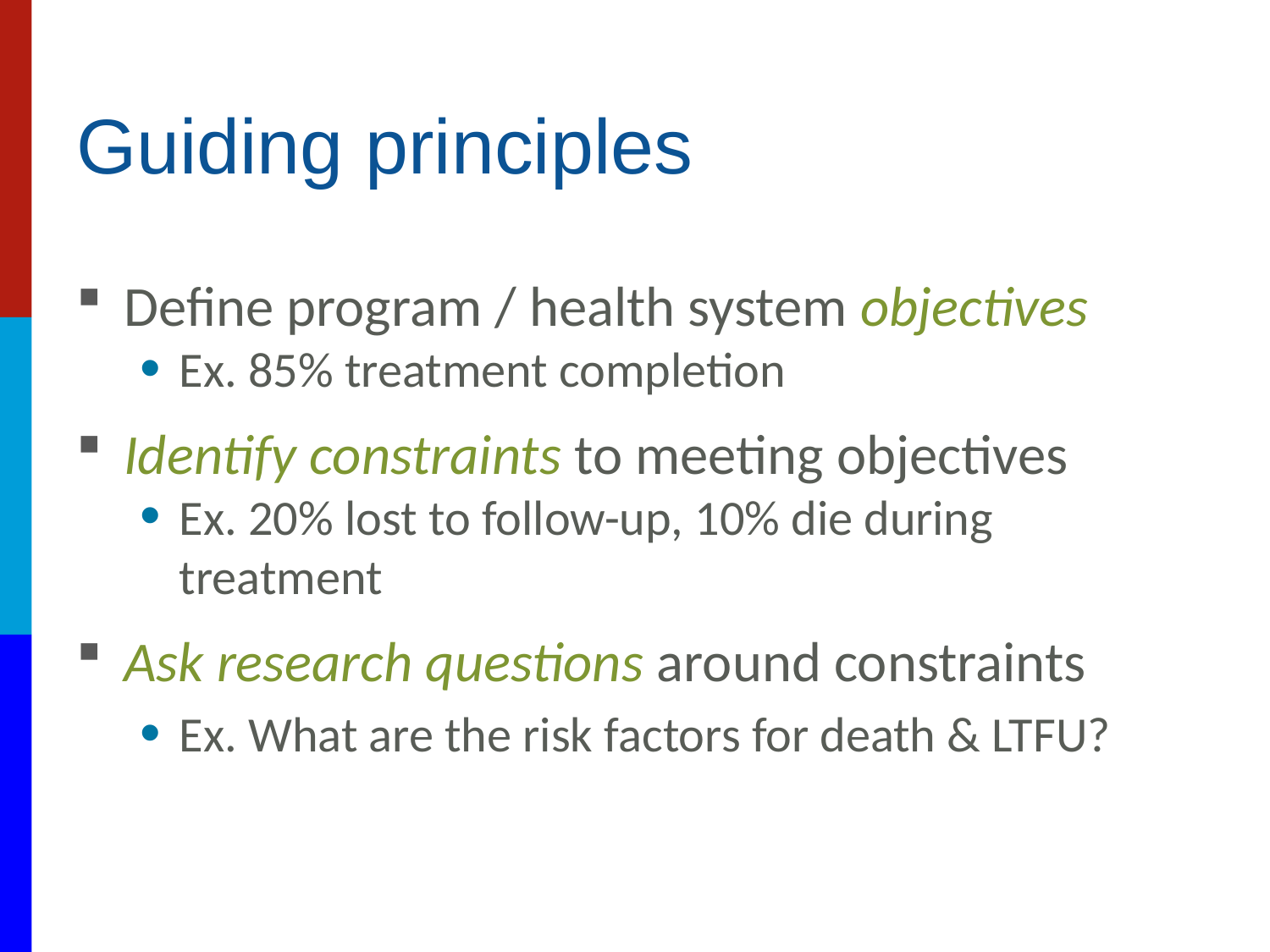

# Guiding principles
Define program / health system objectives
Ex. 85% treatment completion
Identify constraints to meeting objectives
Ex. 20% lost to follow-up, 10% die during treatment
Ask research questions around constraints
Ex. What are the risk factors for death & LTFU?